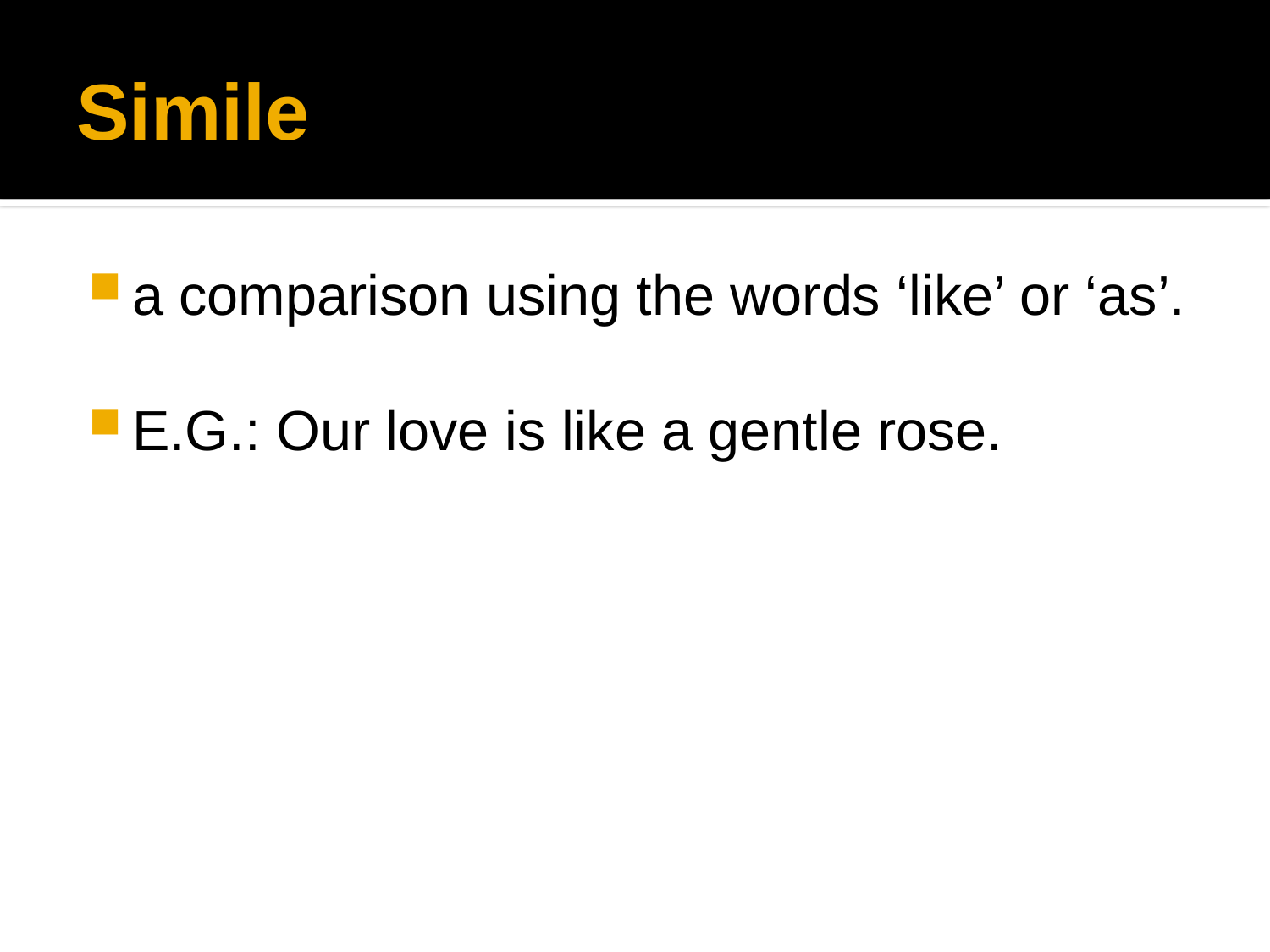

# Simile
a comparison using the words ‘like’ or ‘as’.

E.G.: Our love is like a gentle rose.